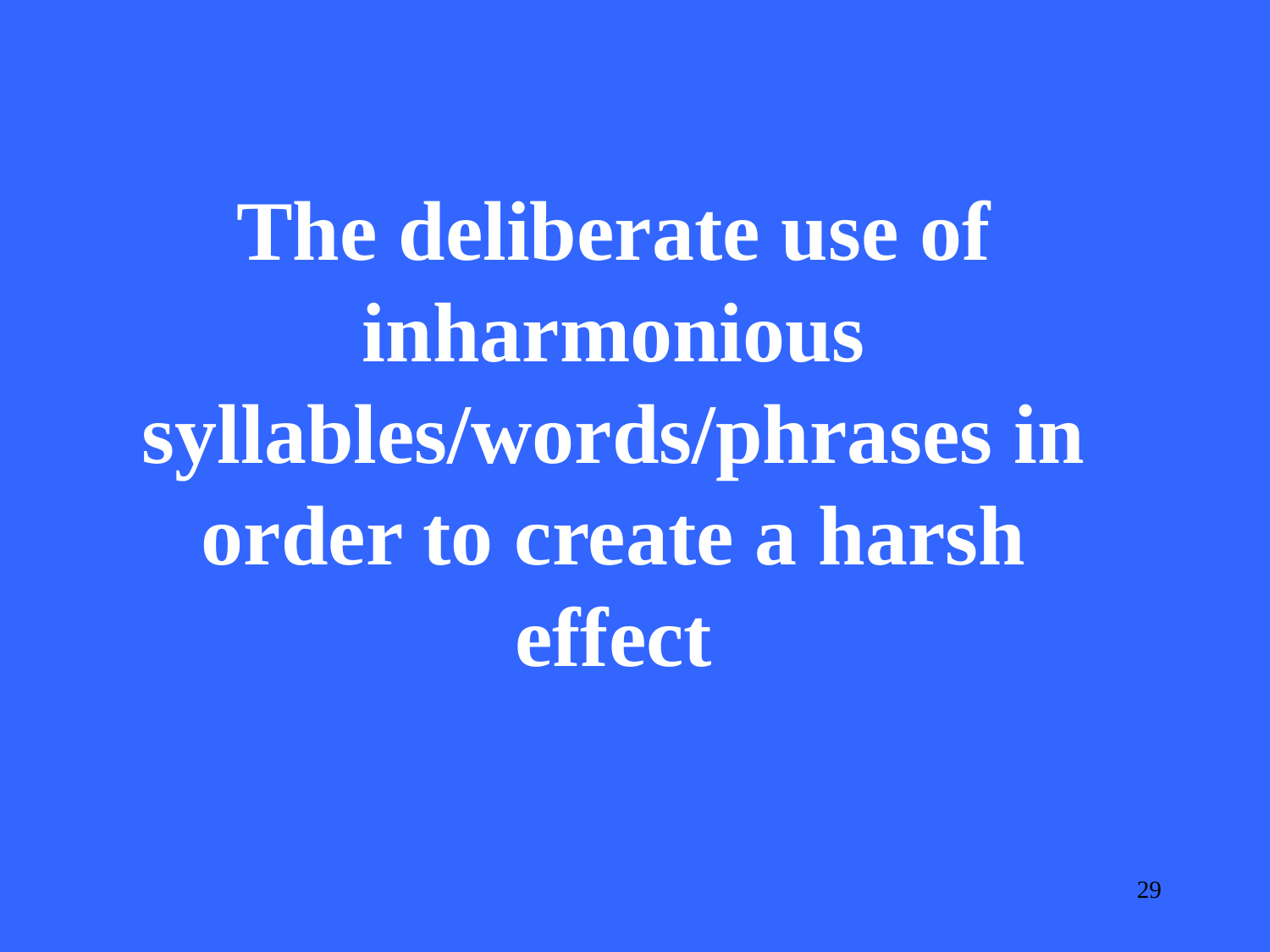

The deliberate use of inharmonious syllables/words/phrases in order to create a harsh effect

29